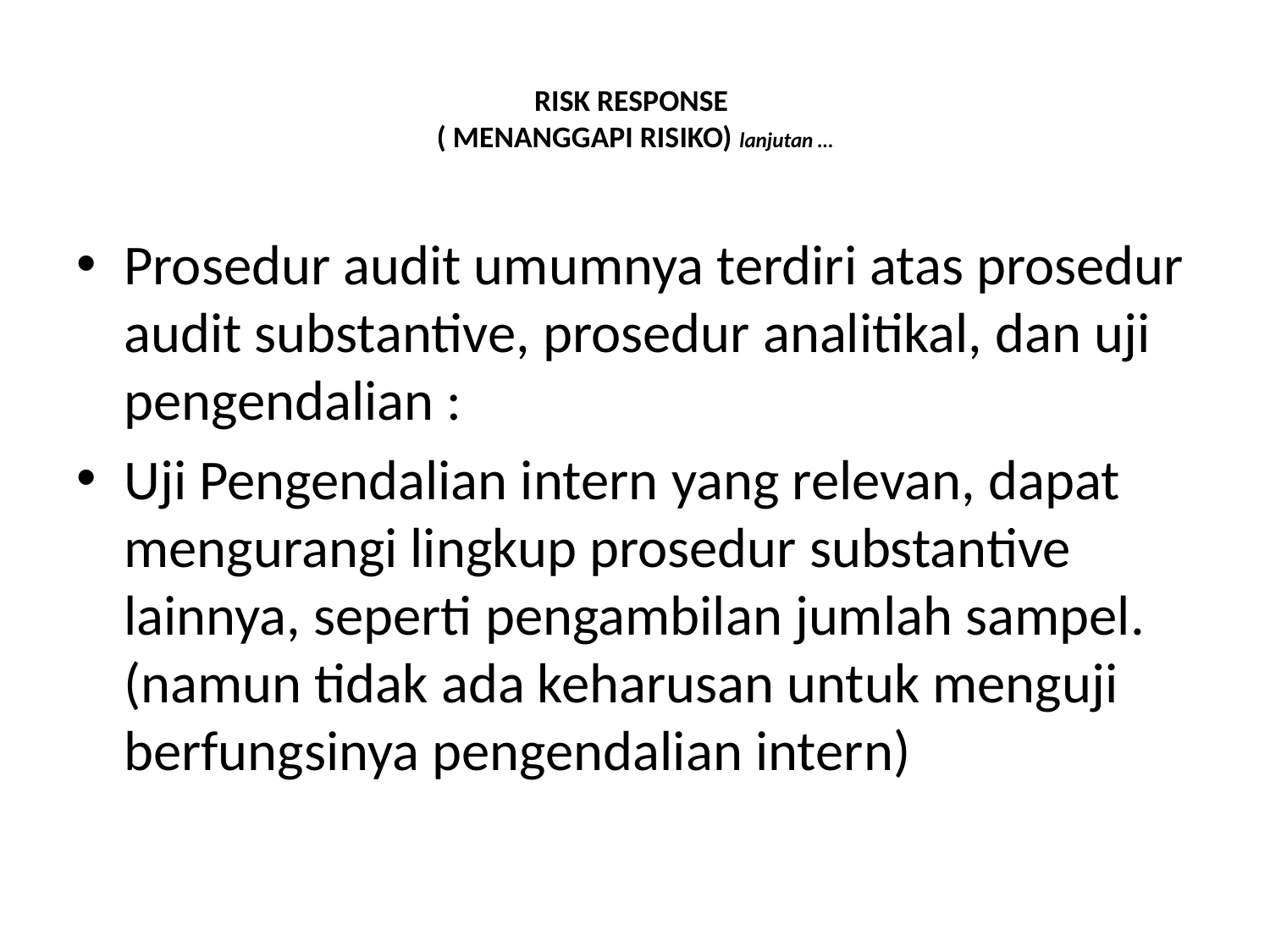

# RISK RESPONSE ( MENANGGAPI RISIKO) lanjutan …
Prosedur audit umumnya terdiri atas prosedur audit substantive, prosedur analitikal, dan uji pengendalian :
Uji Pengendalian intern yang relevan, dapat mengurangi lingkup prosedur substantive lainnya, seperti pengambilan jumlah sampel. (namun tidak ada keharusan untuk menguji berfungsinya pengendalian intern)